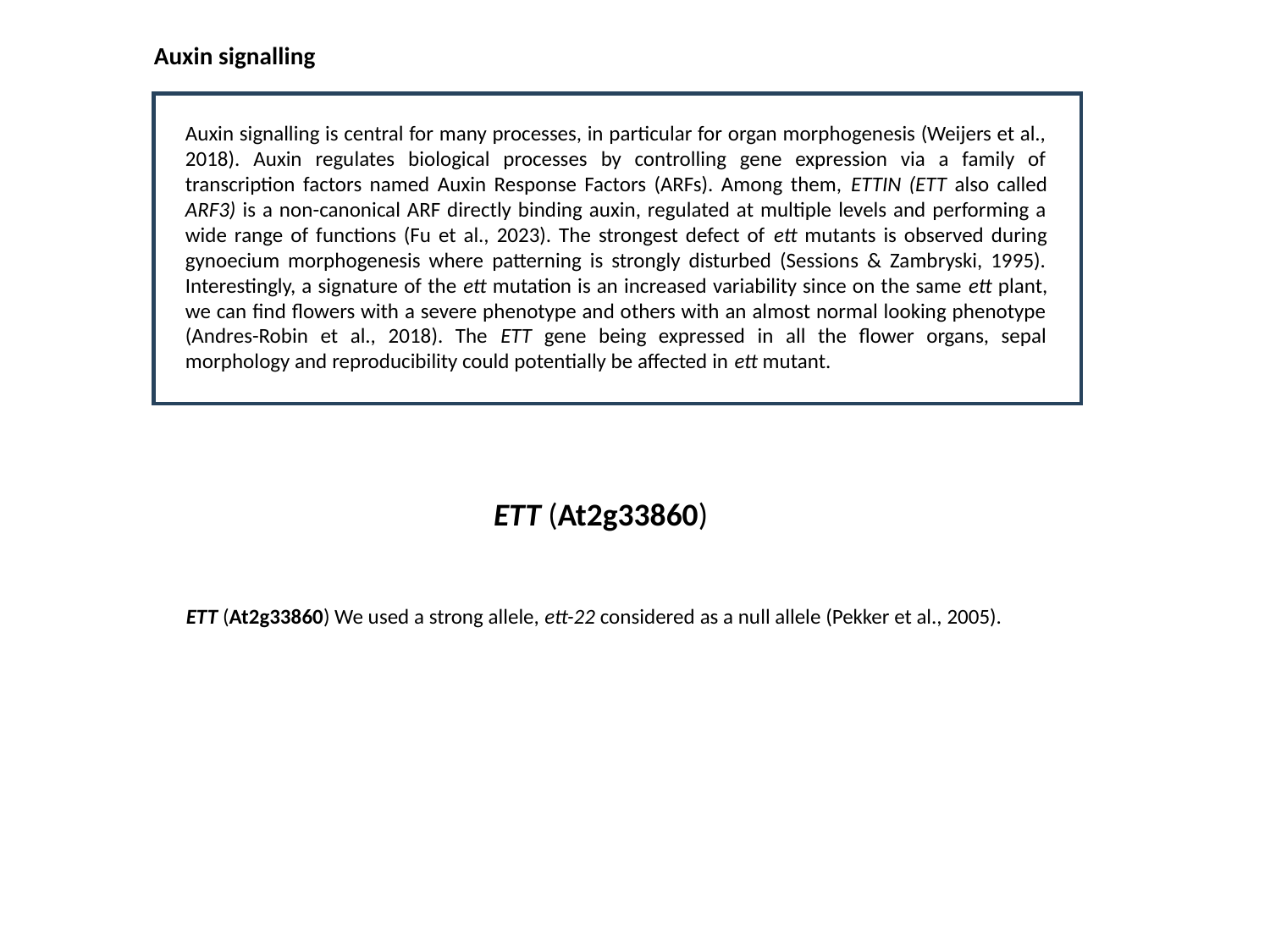

Auxin signalling

Auxin signalling is central for many processes, in particular for organ morphogenesis (Weijers et al., 2018). Auxin regulates biological processes by controlling gene expression via a family of transcription factors named Auxin Response Factors (ARFs). Among them, ETTIN (ETT also called ARF3) is a non-canonical ARF directly binding auxin, regulated at multiple levels and performing a wide range of functions (Fu et al., 2023). The strongest defect of ett mutants is observed during gynoecium morphogenesis where patterning is strongly disturbed (Sessions & Zambryski, 1995). Interestingly, a signature of the ett mutation is an increased variability since on the same ett plant, we can find flowers with a severe phenotype and others with an almost normal looking phenotype (Andres-Robin et al., 2018). The ETT gene being expressed in all the flower organs, sepal morphology and reproducibility could potentially be affected in ett mutant.
ETT (At2g33860)
ETT (At2g33860) We used a strong allele, ett-22 considered as a null allele (Pekker et al., 2005).